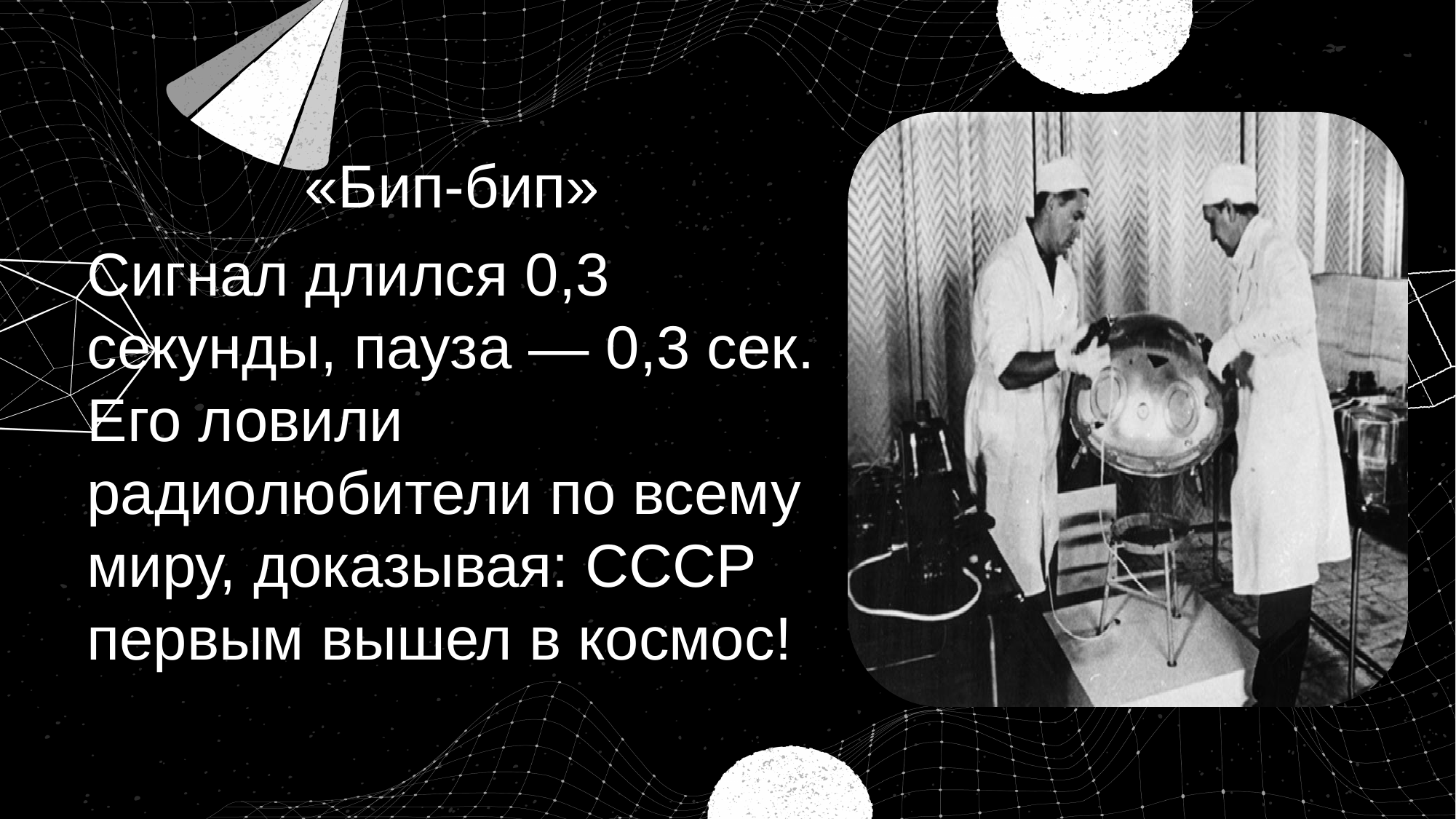

«Бип-бип»
Сигнал длился 0,3 секунды, пауза — 0,3 сек. Его ловили радиолюбители по всему миру, доказывая: СССР первым вышел в космос!